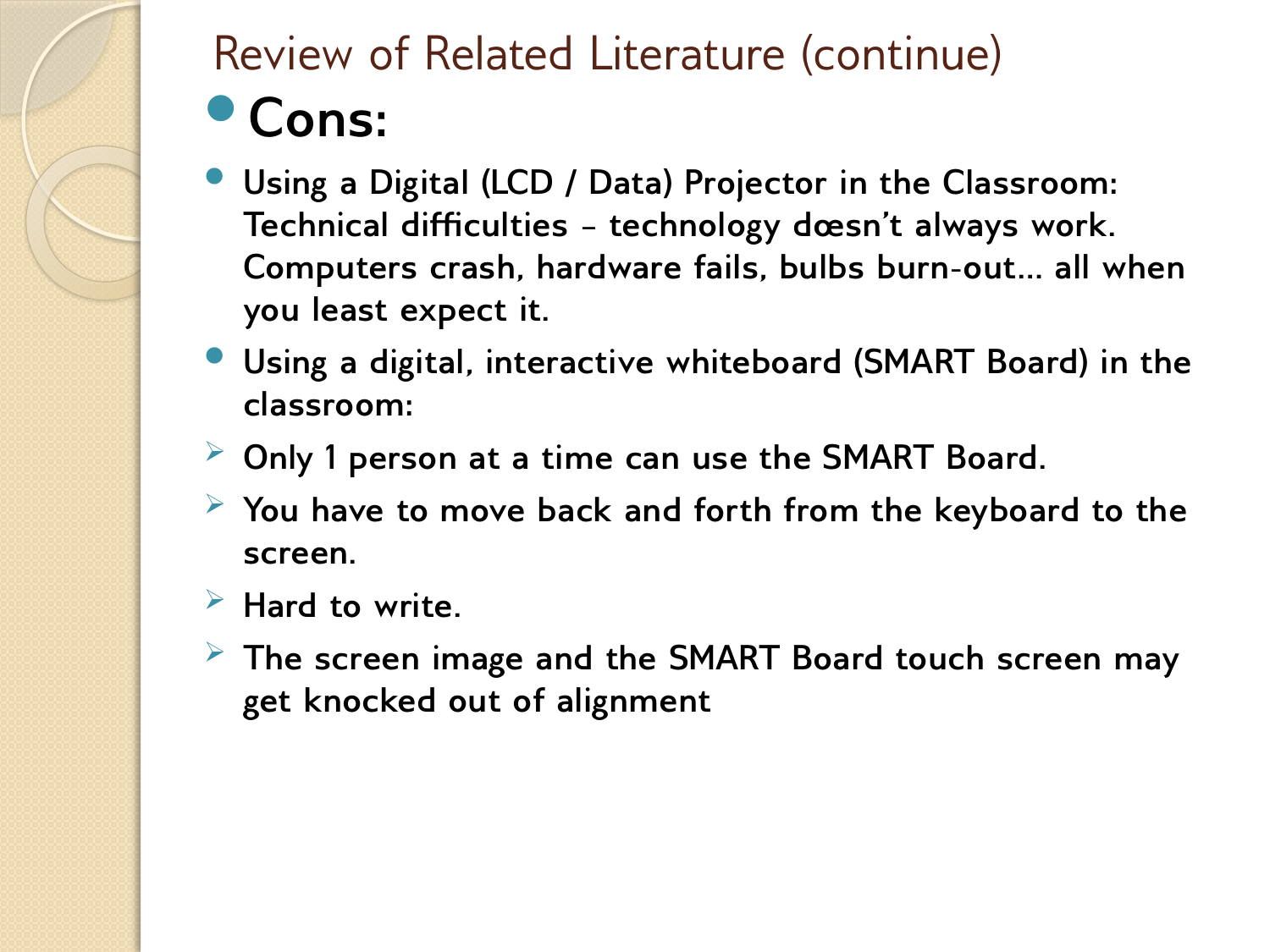

# Review of Related Literature (continue)
Cons:
Using a Digital (LCD / Data) Projector in the Classroom: Technical difficulties – technology doesn’t always work. Computers crash, hardware fails, bulbs burn-out… all when you least expect it.
Using a digital, interactive whiteboard (SMART Board) in the classroom:
Only 1 person at a time can use the SMART Board.
You have to move back and forth from the keyboard to the screen.
Hard to write.
The screen image and the SMART Board touch screen may get knocked out of alignment